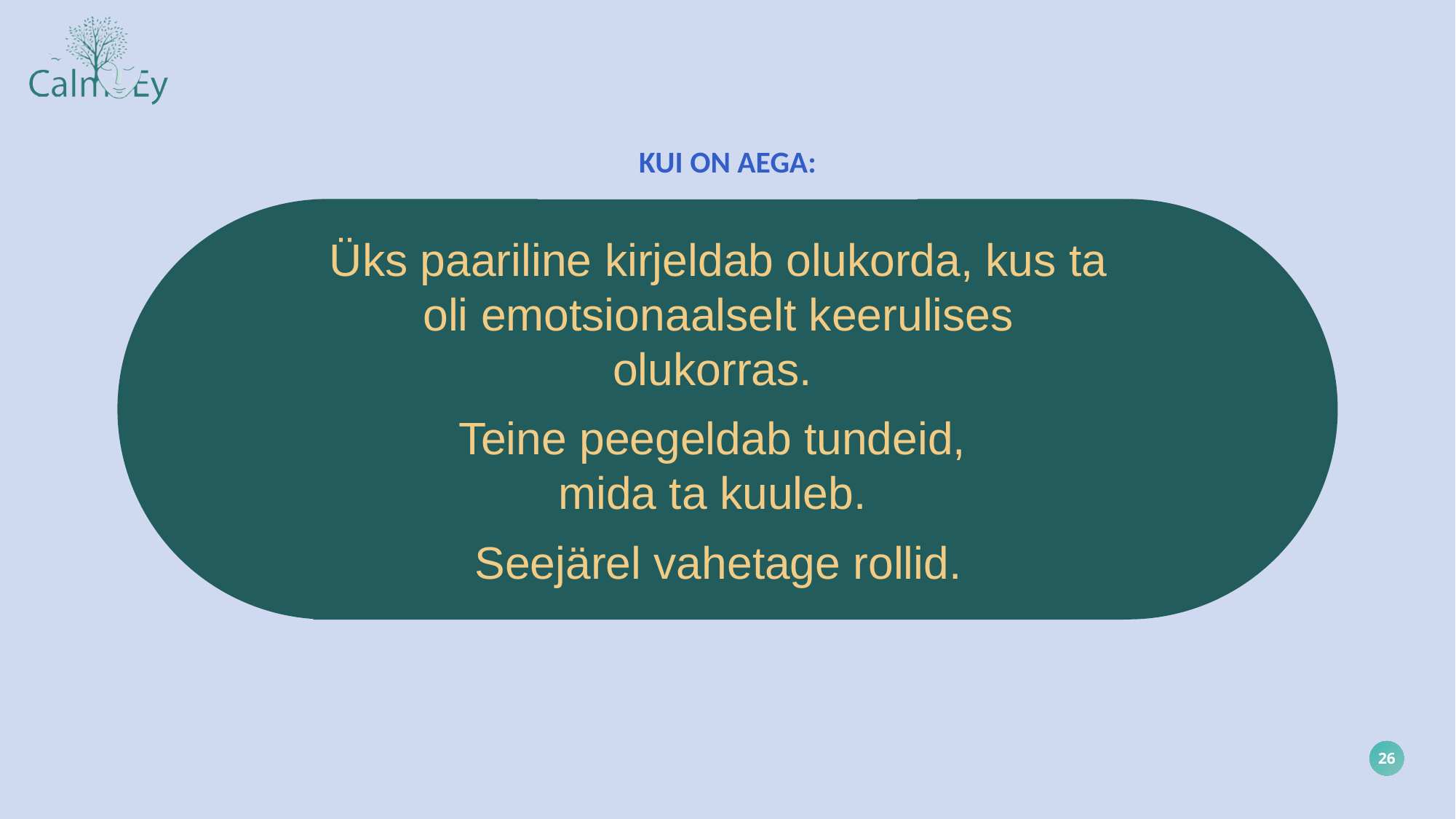

KUI ON AEGA:

Üks paariline kirjeldab olukorda, kus ta oli emotsionaalselt keerulises olukorras.
Teine peegeldab tundeid,
mida ta kuuleb.
Seejärel vahetage rollid.